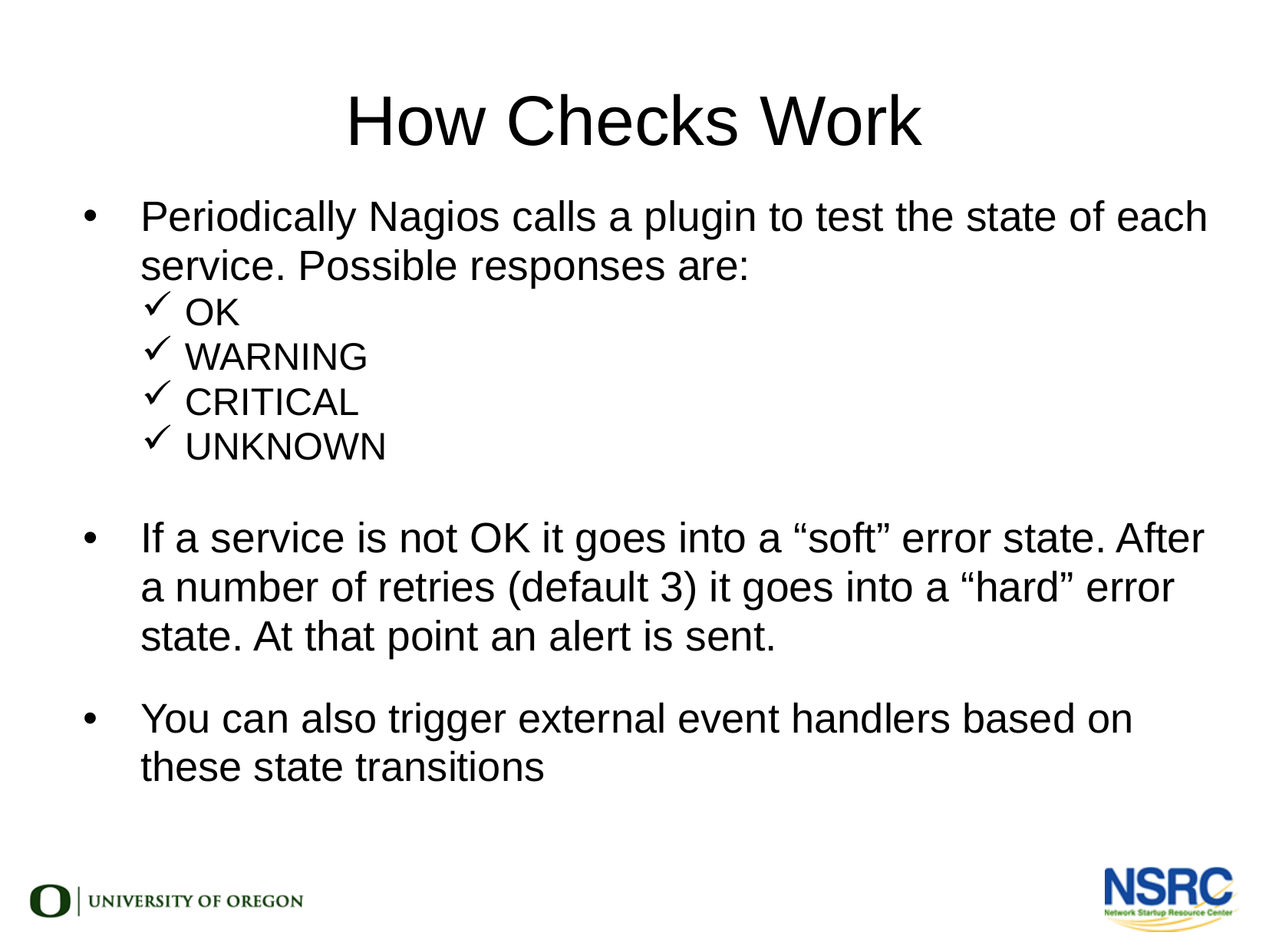

How Checks Work
Periodically Nagios calls a plugin to test the state of each service. Possible responses are:
OK
WARNING
CRITICAL
UNKNOWN
If a service is not OK it goes into a “soft” error state. After a number of retries (default 3) it goes into a “hard” error state. At that point an alert is sent.
You can also trigger external event handlers based on these state transitions